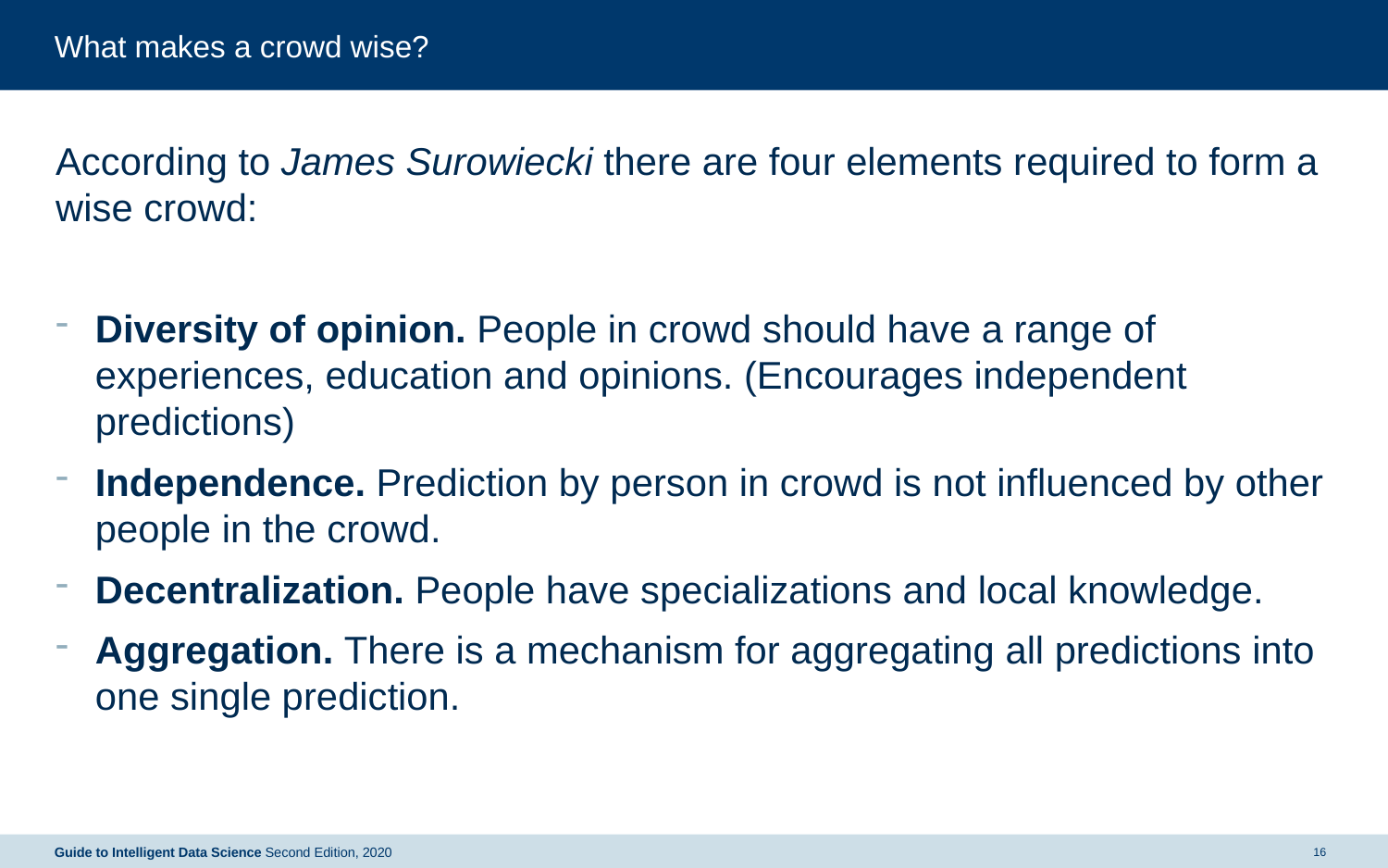

# What makes a crowd wise?
According to James Surowiecki there are four elements required to form a wise crowd:

Diversity of opinion. People in crowd should have a range of experiences, education and opinions. (Encourages independent predictions)
Independence. Prediction by person in crowd is not influenced by other people in the crowd.
Decentralization. People have specializations and local knowledge.
Aggregation. There is a mechanism for aggregating all predictions into one single prediction.
Guide to Intelligent Data Science Second Edition, 2020
16